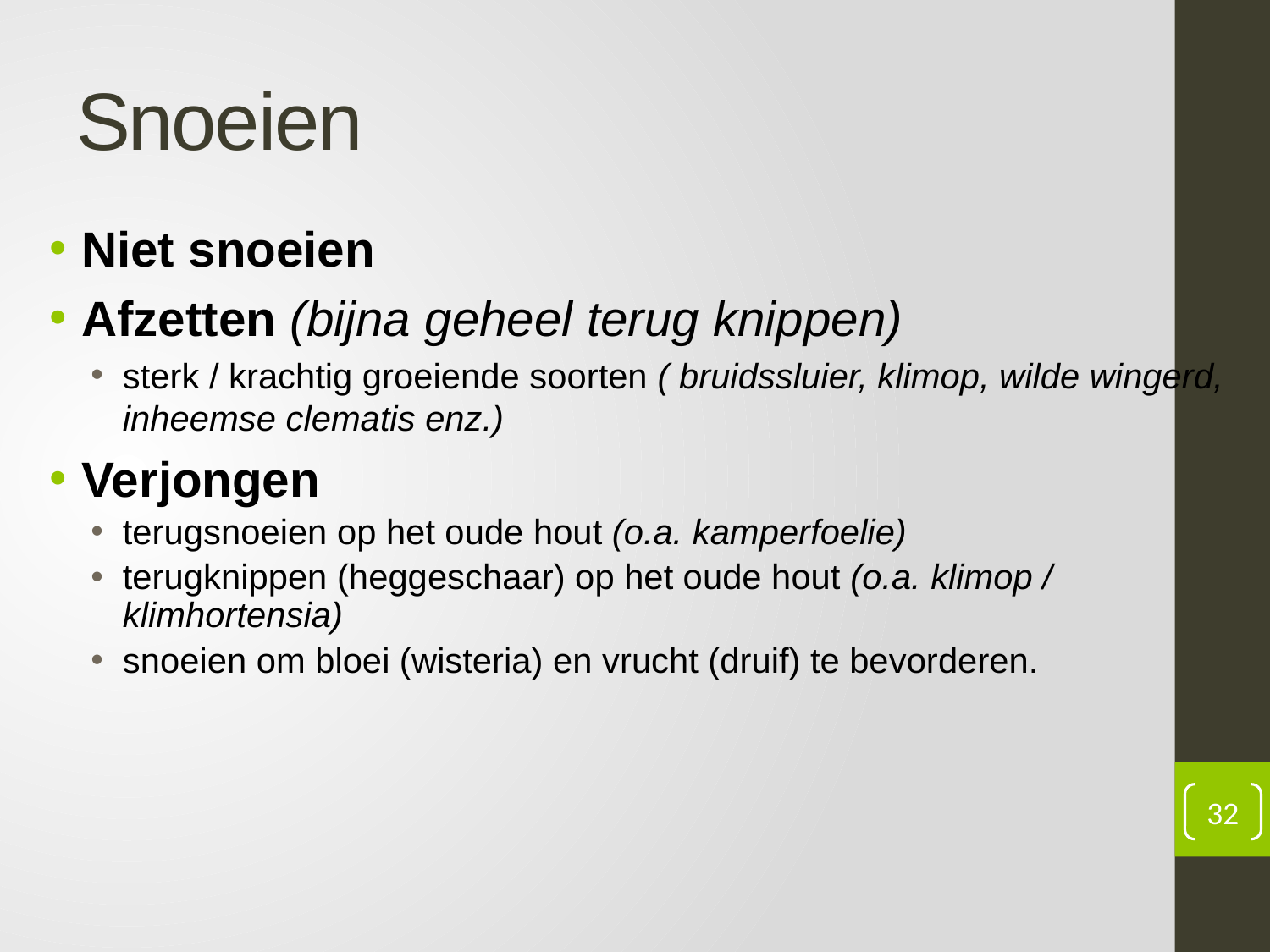

# Snoeien
Niet snoeien
Afzetten (bijna geheel terug knippen)
sterk / krachtig groeiende soorten ( bruidssluier, klimop, wilde wingerd, inheemse clematis enz.)
Verjongen
terugsnoeien op het oude hout (o.a. kamperfoelie)
terugknippen (heggeschaar) op het oude hout (o.a. klimop / klimhortensia)
snoeien om bloei (wisteria) en vrucht (druif) te bevorderen.
32